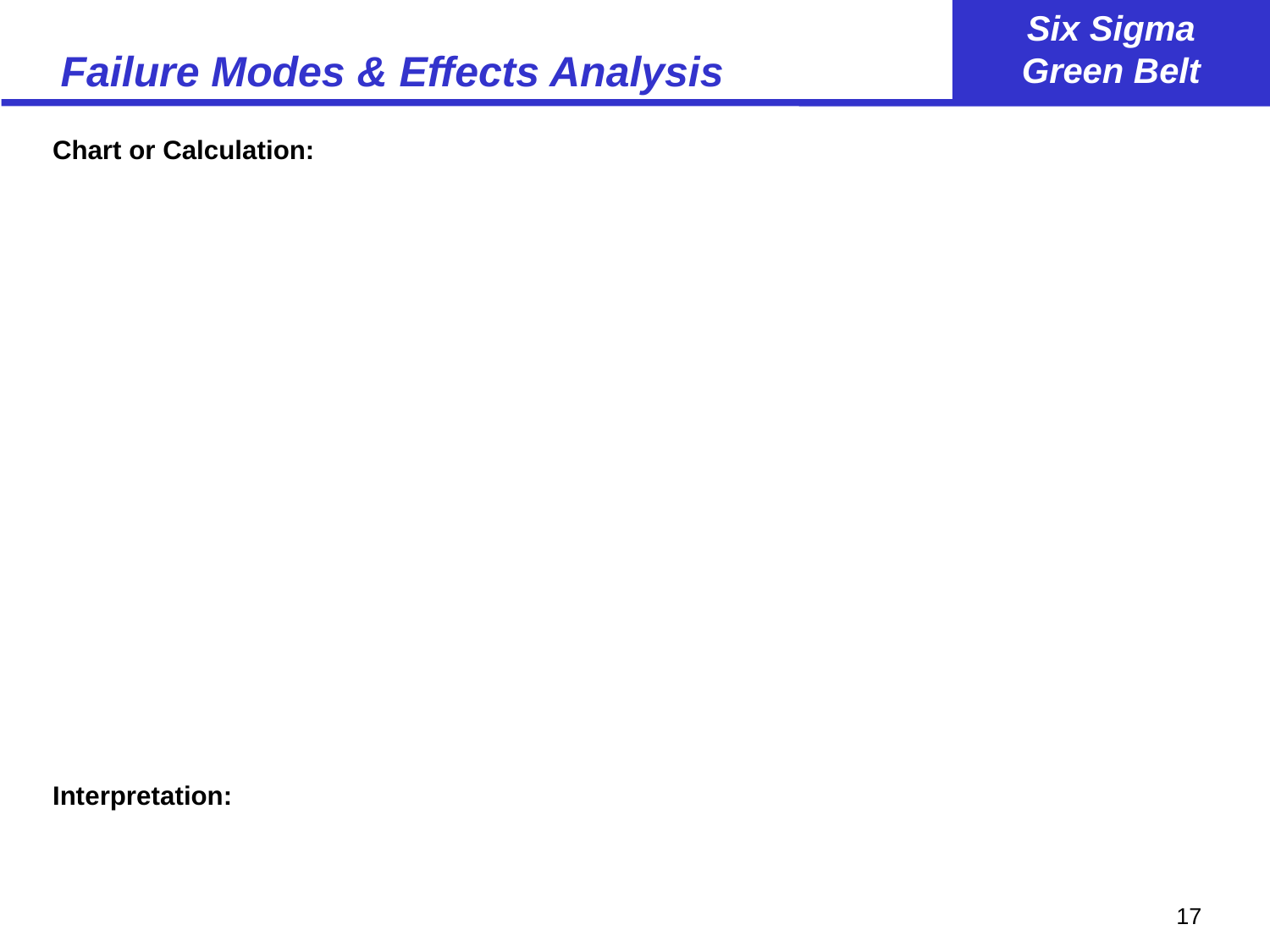

# Failure Modes & Effects Analysis
Chart or Calculation:
Interpretation: